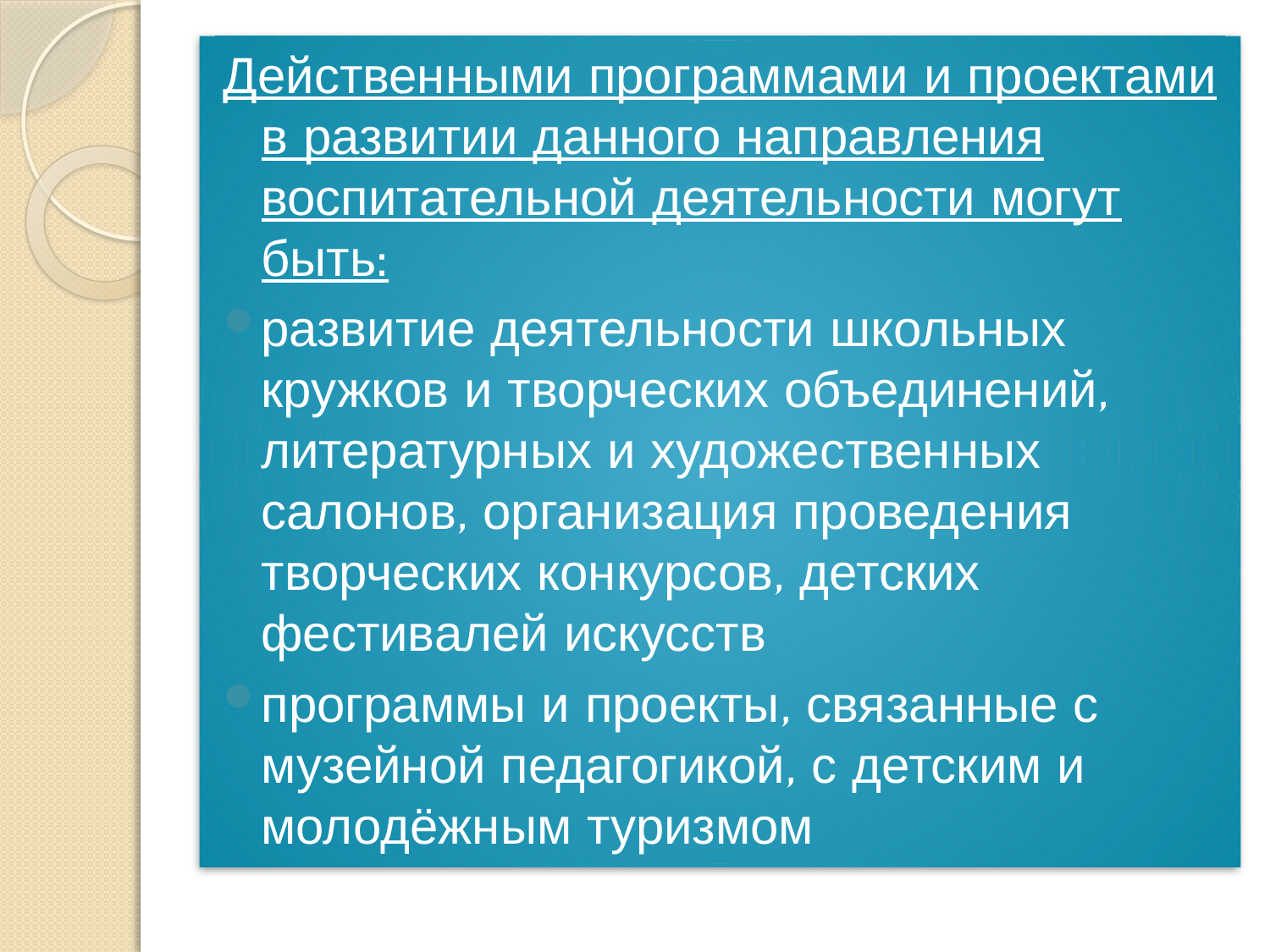

Действенными программами и проектами в развитии данного направления воспитательной деятельности могут быть:
развитие деятельности школьных кружков и творческих объединений, литературных и художественных салонов, организация проведения творческих конкурсов, детских фестивалей искусств
программы и проекты, связанные с музейной педагогикой, с детским и молодёжным туризмом